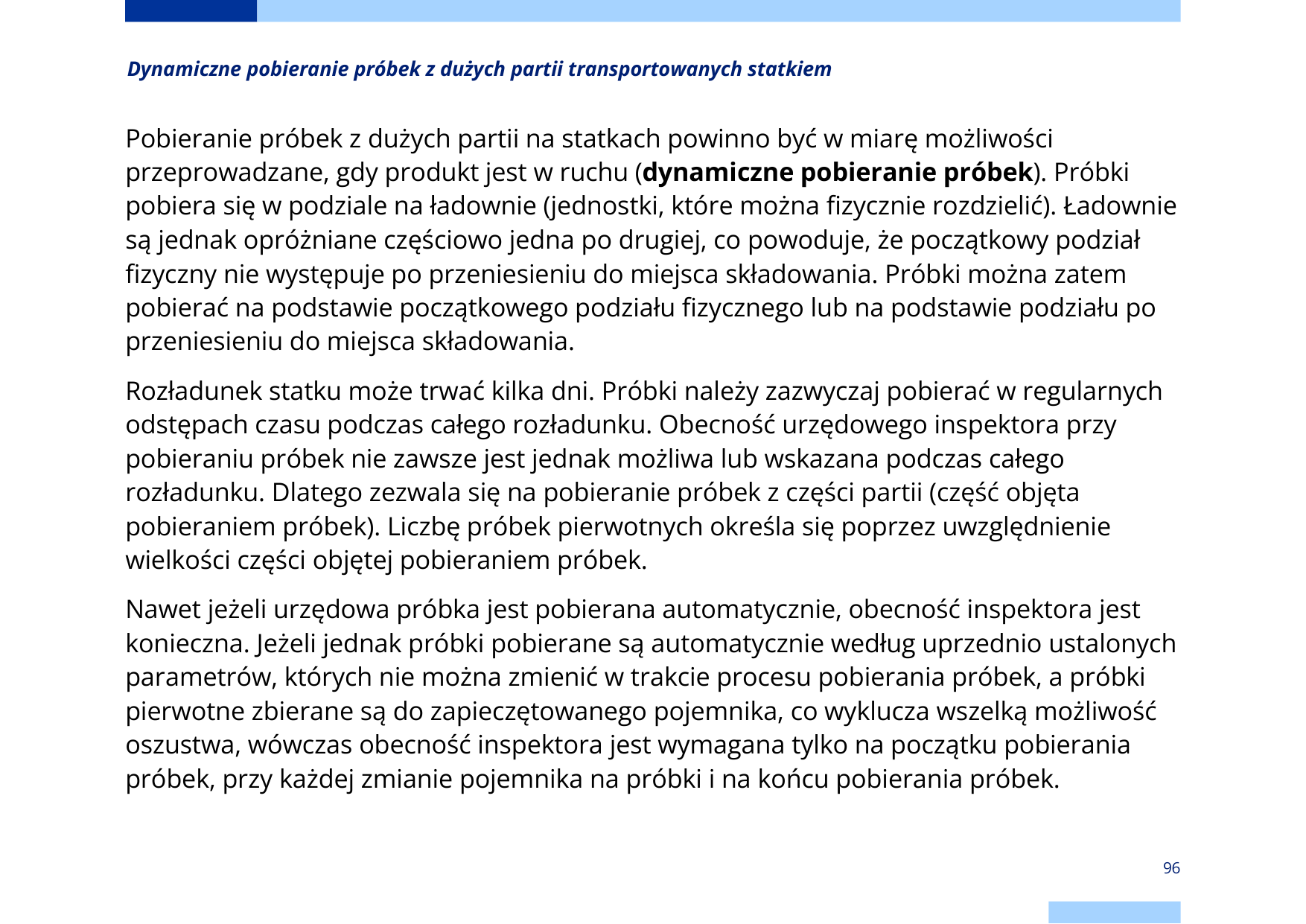

# Dynamiczne pobieranie próbek z dużych partii transportowanych statkiem
Pobieranie próbek z dużych partii na statkach powinno być w miarę możliwości przeprowadzane, gdy produkt jest w ruchu (dynamiczne pobieranie próbek). Próbki pobiera się w podziale na ładownie (jednostki, które można fizycznie rozdzielić). Ładownie są jednak opróżniane częściowo jedna po drugiej, co powoduje, że początkowy podział fizyczny nie występuje po przeniesieniu do miejsca składowania. Próbki można zatem pobierać na podstawie początkowego podziału fizycznego lub na podstawie podziału po przeniesieniu do miejsca składowania.
Rozładunek statku może trwać kilka dni. Próbki należy zazwyczaj pobierać w regularnych odstępach czasu podczas całego rozładunku. Obecność urzędowego inspektora przy pobieraniu próbek nie zawsze jest jednak możliwa lub wskazana podczas całego rozładunku. Dlatego zezwala się na pobieranie próbek z części partii (część objęta pobieraniem próbek). Liczbę próbek pierwotnych określa się poprzez uwzględnienie wielkości części objętej pobieraniem próbek.
Nawet jeżeli urzędowa próbka jest pobierana automatycznie, obecność inspektora jest konieczna. Jeżeli jednak próbki pobierane są automatycznie według uprzednio ustalonych parametrów, których nie można zmienić w trakcie procesu pobierania próbek, a próbki pierwotne zbierane są do zapieczętowanego pojemnika, co wyklucza wszelką możliwość oszustwa, wówczas obecność inspektora jest wymagana tylko na początku pobierania próbek, przy każdej zmianie pojemnika na próbki i na końcu pobierania próbek.

96